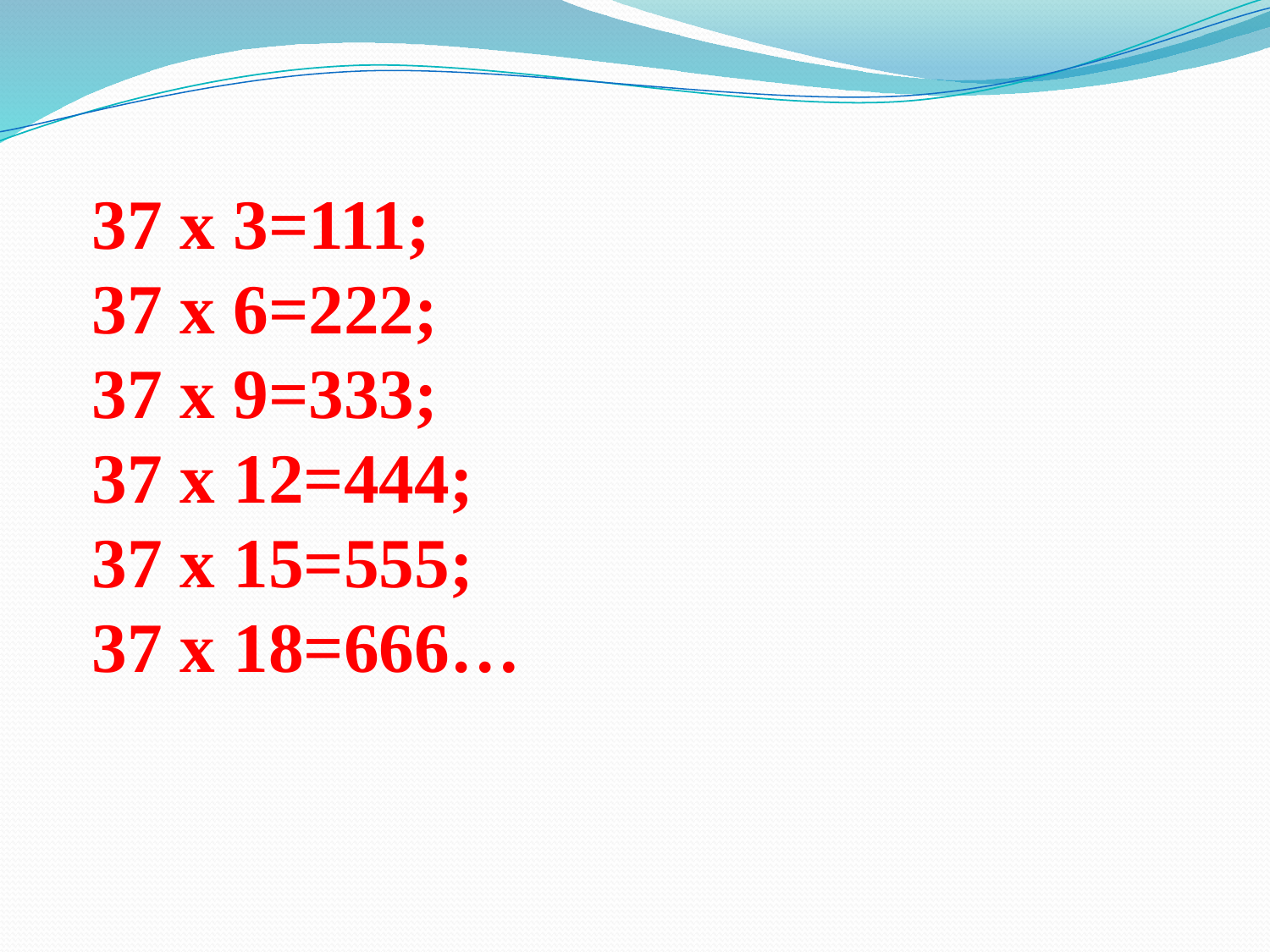

37 х 3=111;
37 х 6=222;
37 х 9=333;
37 х 12=444;
37 х 15=555;
37 х 18=666…